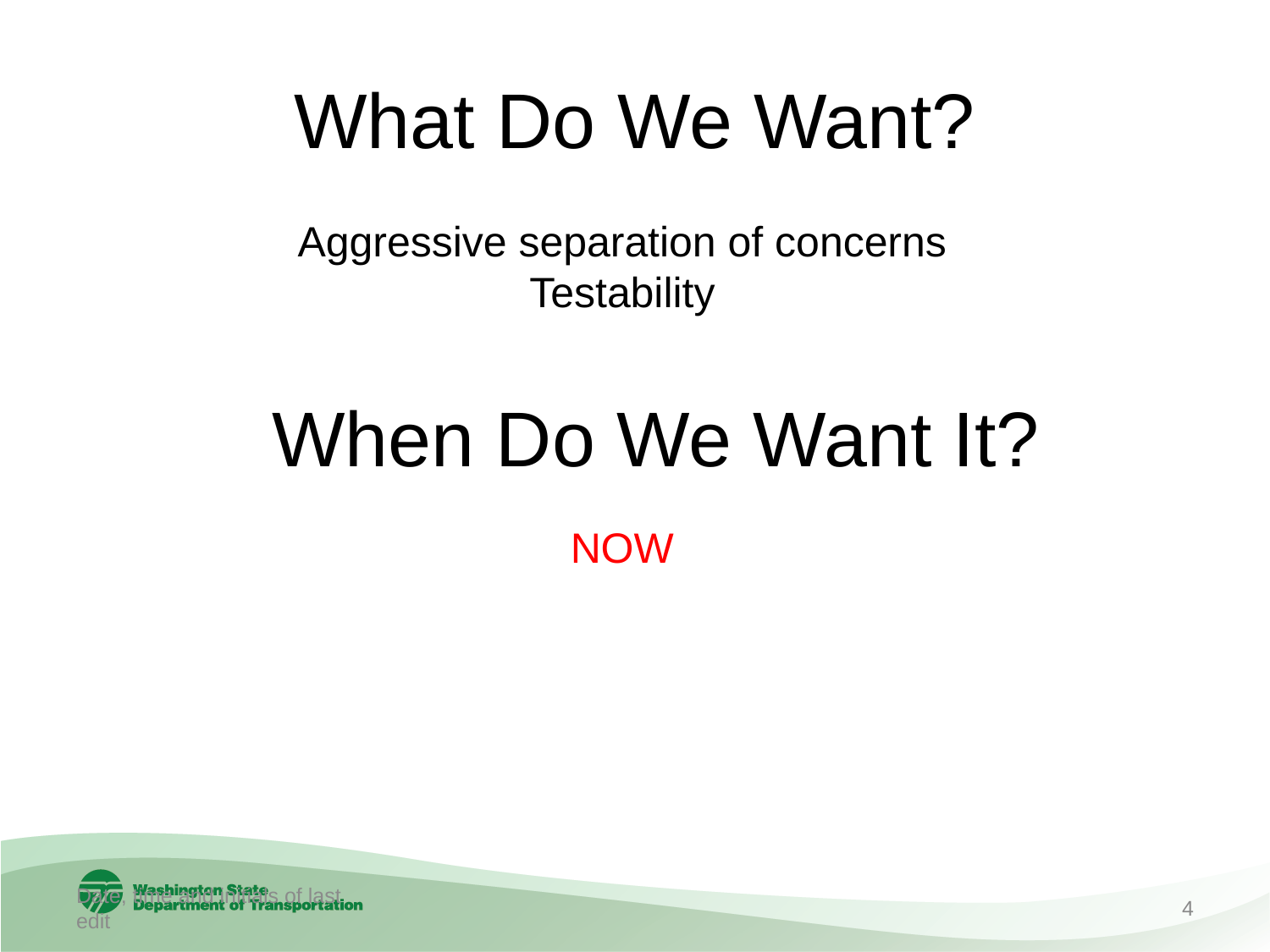

# What Do We Want?
Aggressive separation of concerns
Testability
When Do We Want It?
NOW
Date, time and initials of last edit
4